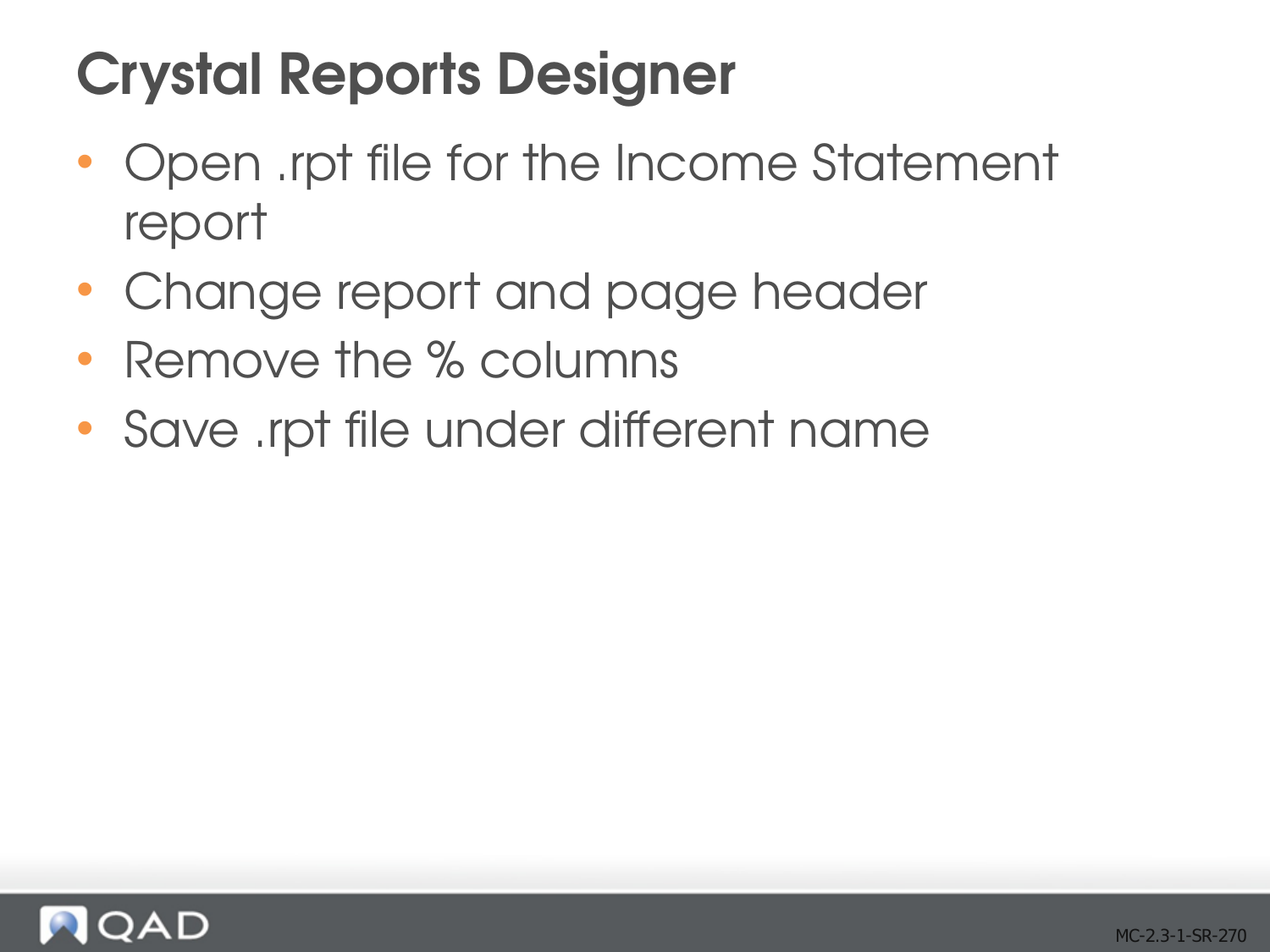

# Crystal Reports Designer
Open .rpt file for the Income Statement report
Change report and page header
Remove the % columns
Save .rpt file under different name

MC-2.3-1-SR-270